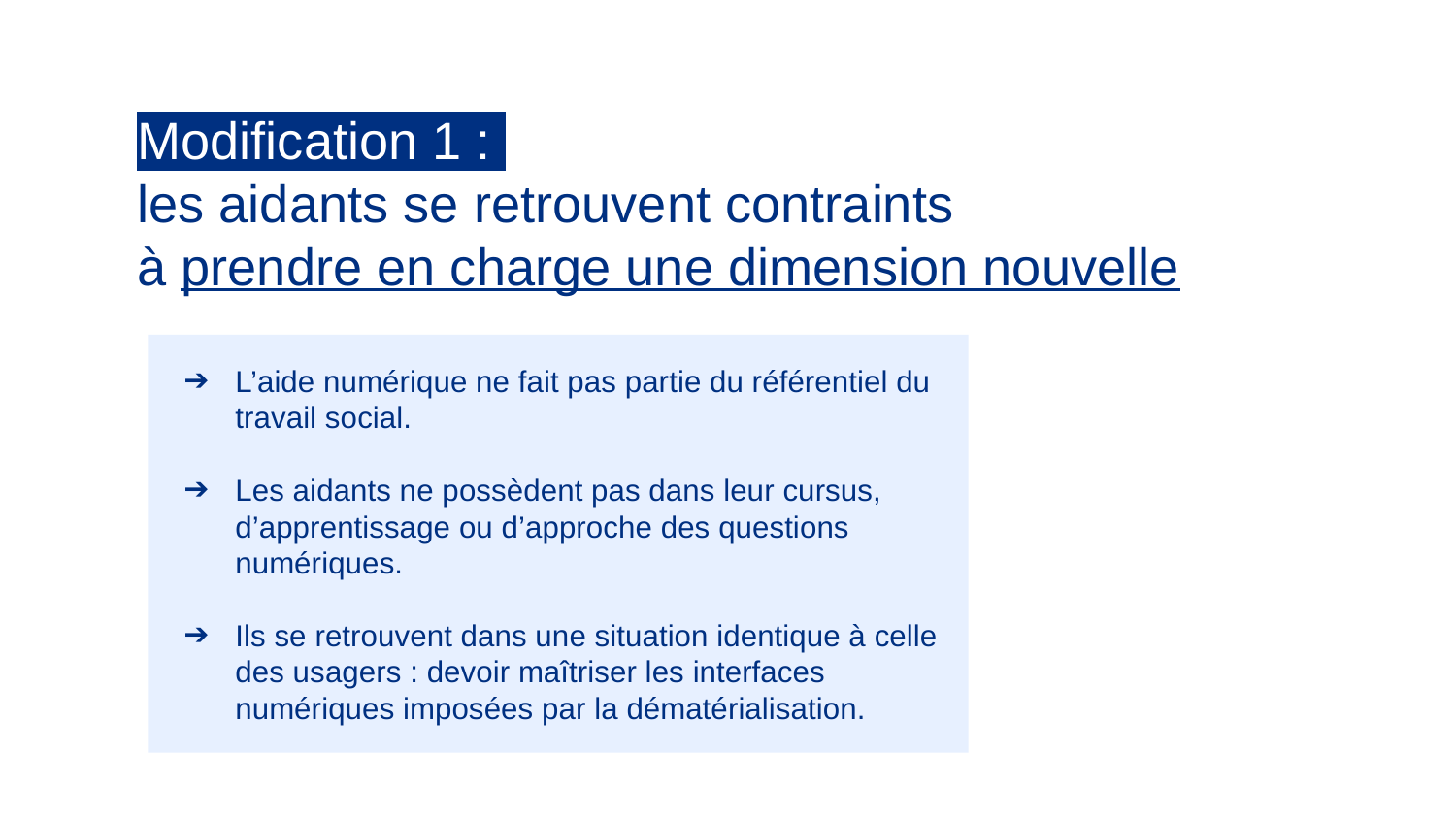

Modification 1 :
les aidants se retrouvent contraints
à prendre en charge une dimension nouvelle

L’aide numérique ne fait pas partie du référentiel du travail social.

Les aidants ne possèdent pas dans leur cursus, d’apprentissage ou d’approche des questions numériques.

Ils se retrouvent dans une situation identique à celle des usagers : devoir maîtriser les interfaces numériques imposées par la dématérialisation.